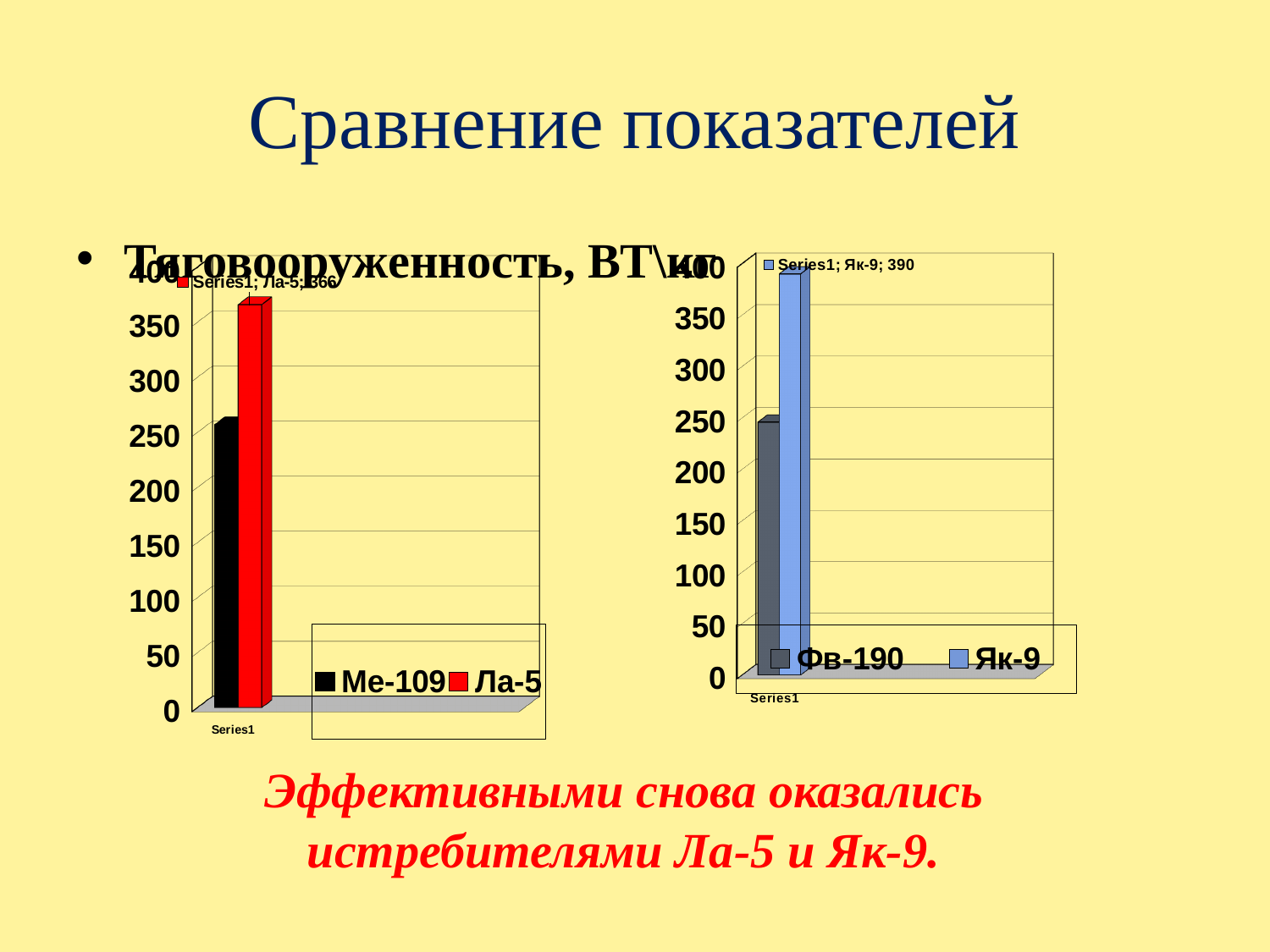

# Сравнение показателей

[unsupported chart]

[unsupported chart]

Тяговооруженность, ВТ\кг
Эффективными снова оказались  истребителями Ла-5 и Як-9.